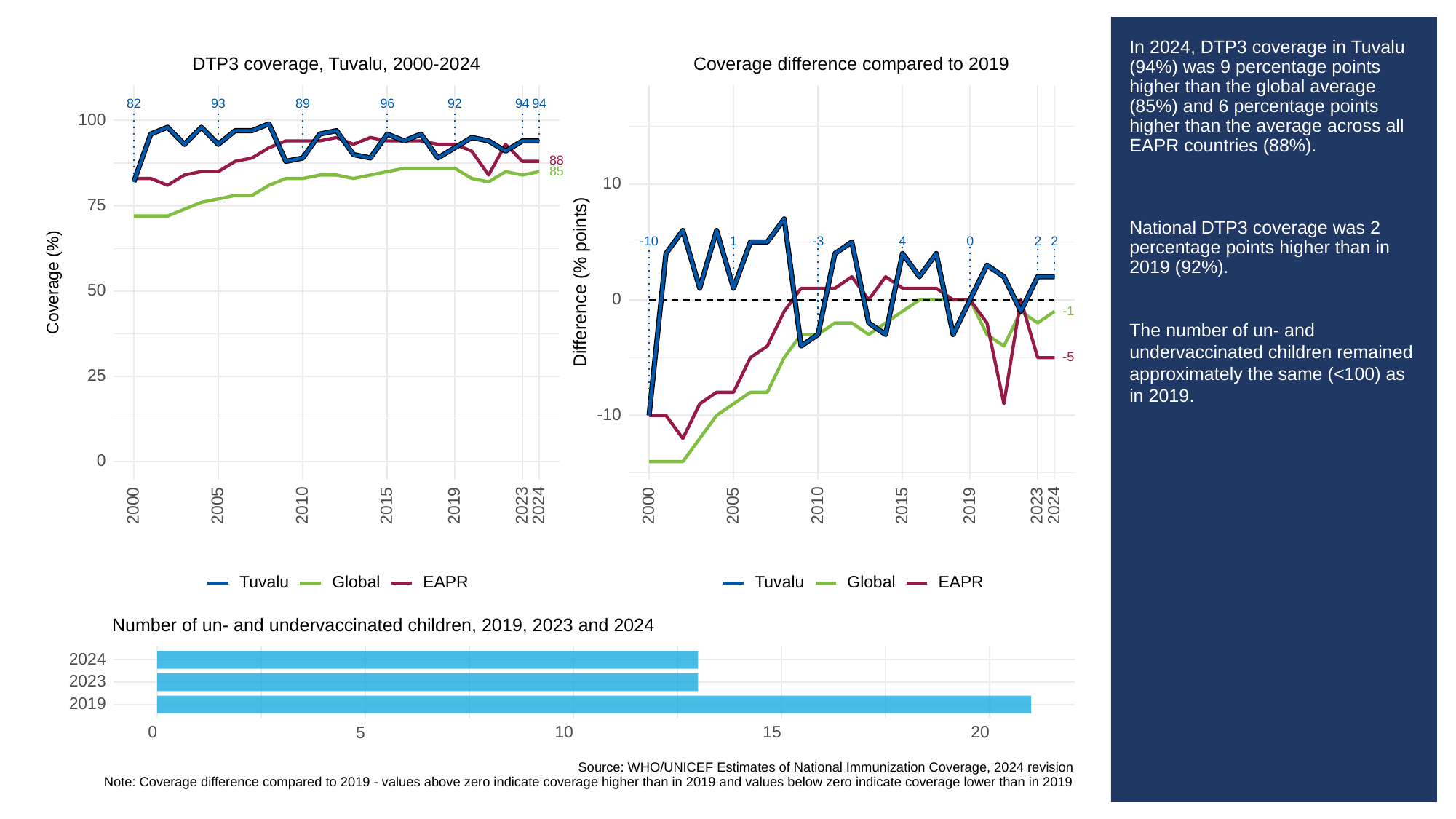

# In 2024, DTP3 coverage in Tuvalu (94%) was 9 percentage points higher than the global average (85%) and 6 percentage points higher than the average across all EAPR countries (88%).

National DTP3 coverage was 2 percentage points higher than in 2019 (92%).

The number of un- and undervaccinated children remained approximately the same (<100) as in 2019.

Coverage difference compared to 2019
DTP3 coverage, Tuvalu, 2000-2024

93
82
89
96
92
94
94

100

88

85

10

75

-3
-10
0
1
2
2
4

Difference (% points)
Coverage (%)

50

0

-1

-5

25

-10

0

2023
2023
2000
2005
2010
2015
2019
2024
2000
2005
2010
2015
2019
2024
Global
Global
Tuvalu
Tuvalu
EAPR
EAPR

Number of un- and undervaccinated children, 2019, 2023 and 2024

2024

2023

2019

0
10
15
20
5
Source: WHO/UNICEF Estimates of National Immunization Coverage, 2024 revision
Note: Coverage difference compared to 2019 - values above zero indicate coverage higher than in 2019 and values below zero indicate coverage lower than in 2019